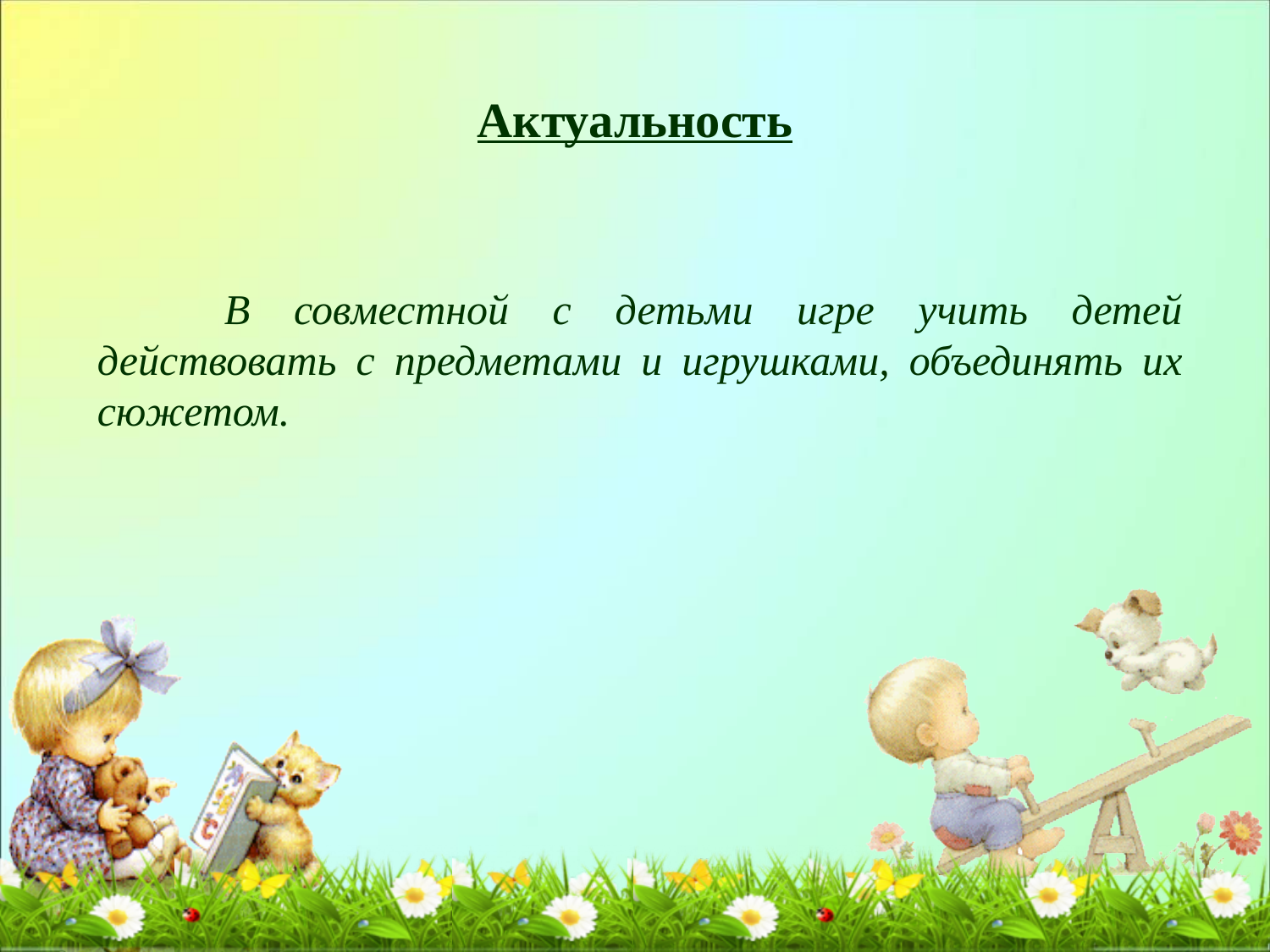

# Актуальность
	В совместной с детьми игре учить детей действовать с предметами и игрушками, объединять их сюжетом.